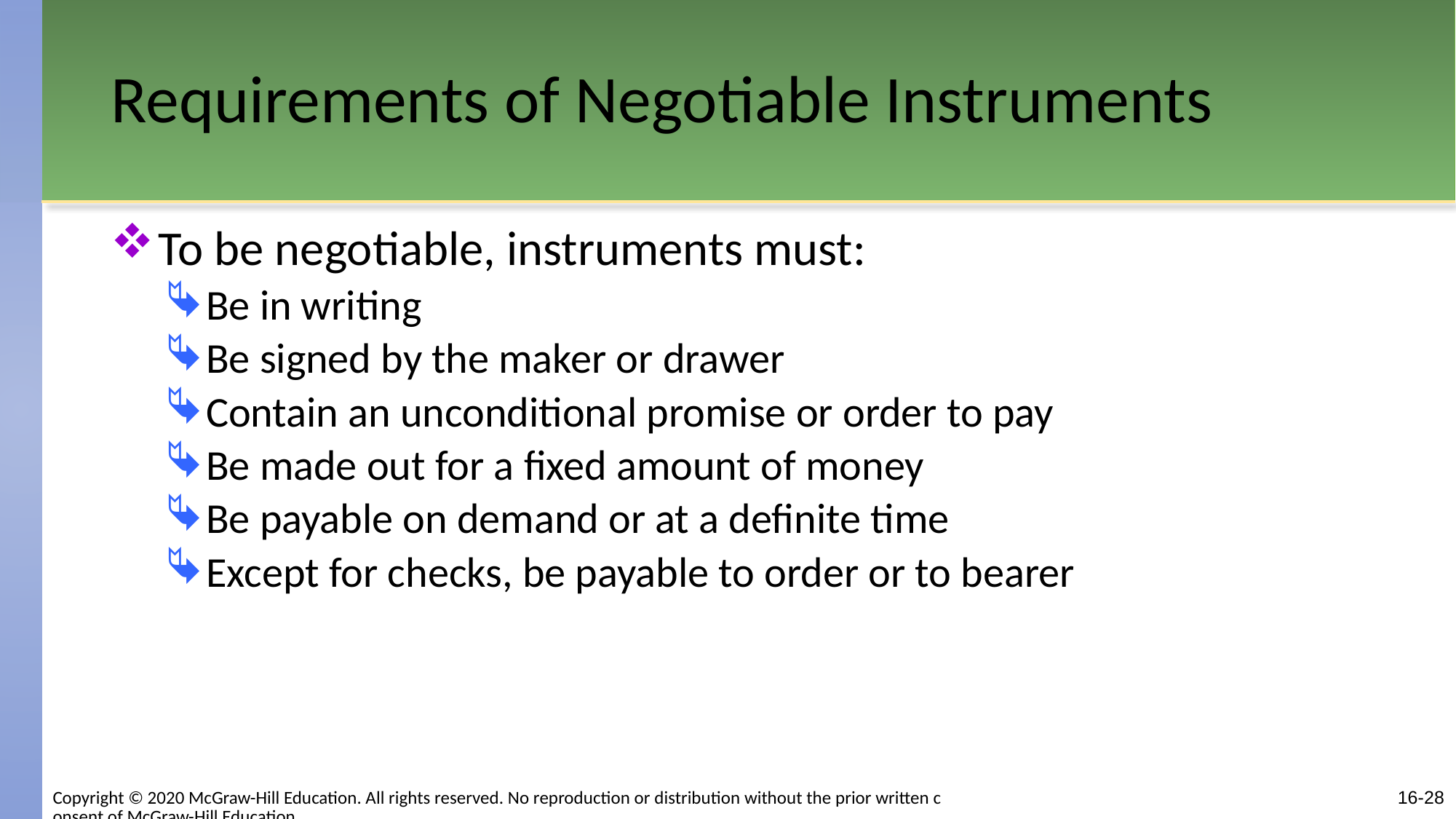

# Requirements of Negotiable Instruments
To be negotiable, instruments must:
Be in writing
Be signed by the maker or drawer
Contain an unconditional promise or order to pay
Be made out for a fixed amount of money
Be payable on demand or at a definite time
Except for checks, be payable to order or to bearer
Copyright © 2020 McGraw-Hill Education. All rights reserved. No reproduction or distribution without the prior written consent of McGraw-Hill Education.
16-28